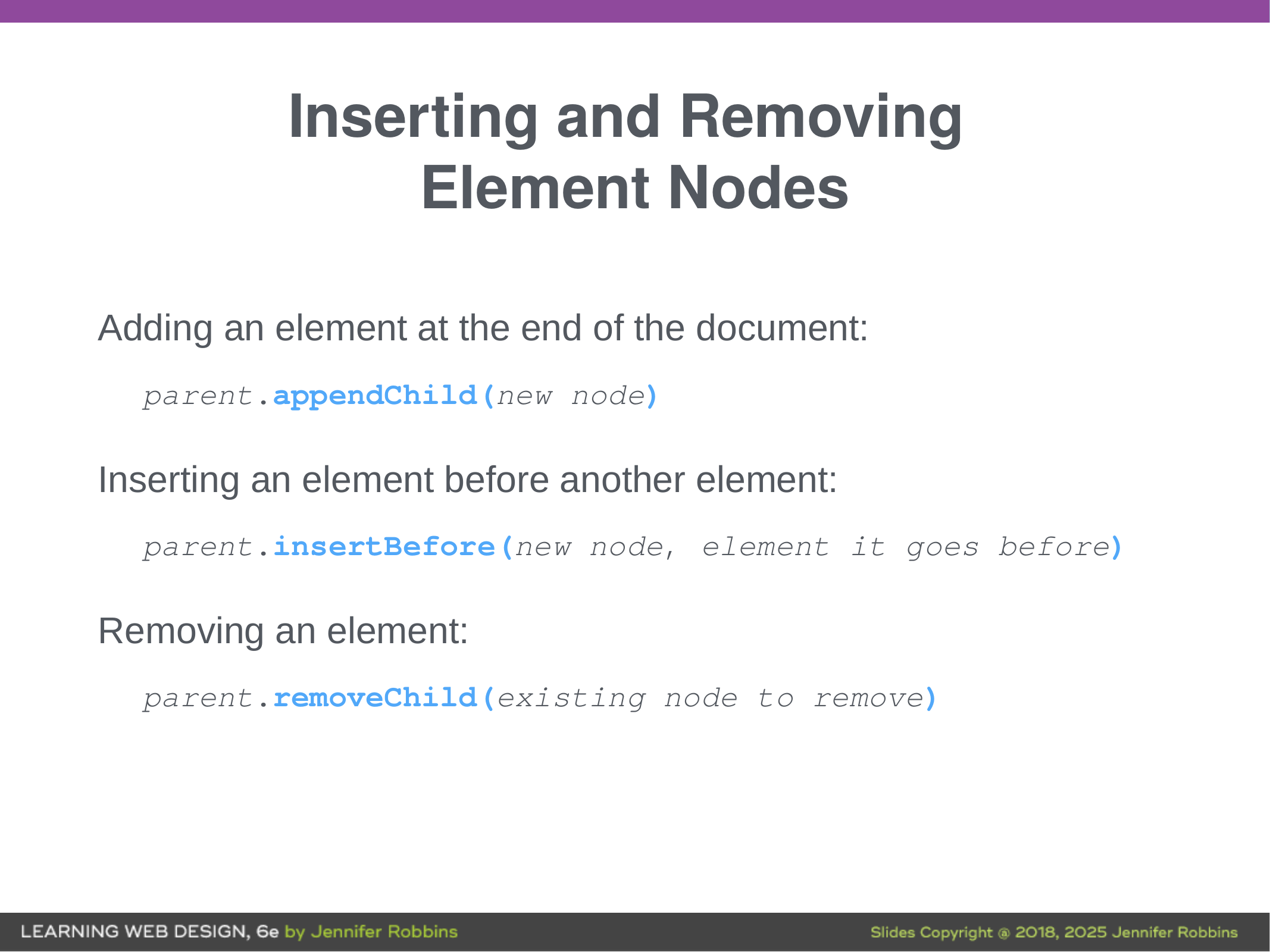

# Inserting and Removing Element Nodes
Adding an element at the end of the document:
parent.appendChild(new node)
Inserting an element before another element:
parent.insertBefore(new node, element it goes before)
Removing an element:
parent.removeChild(existing node to remove)